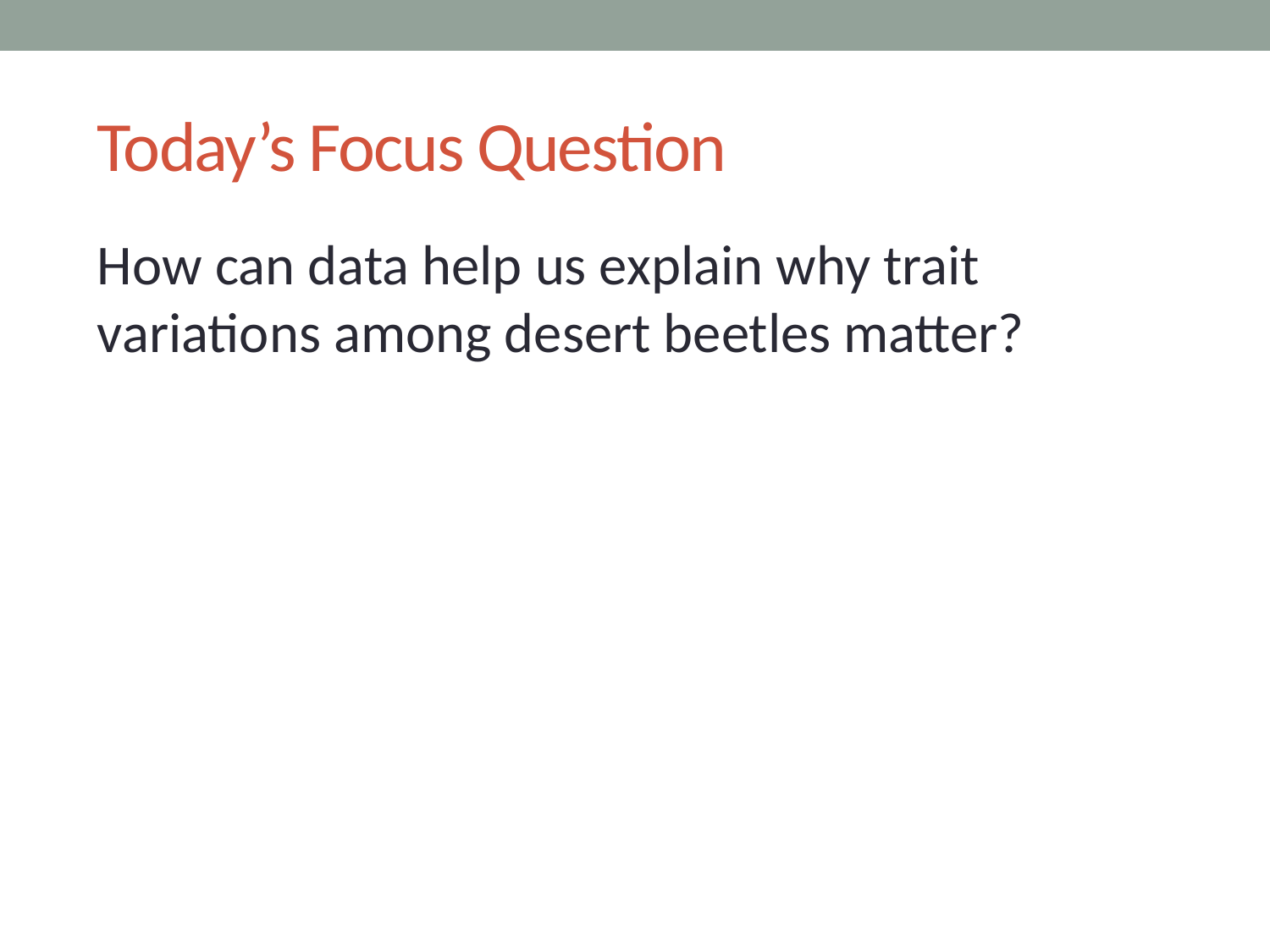

# Today’s Focus Question
How can data help us explain why trait variations among desert beetles matter?